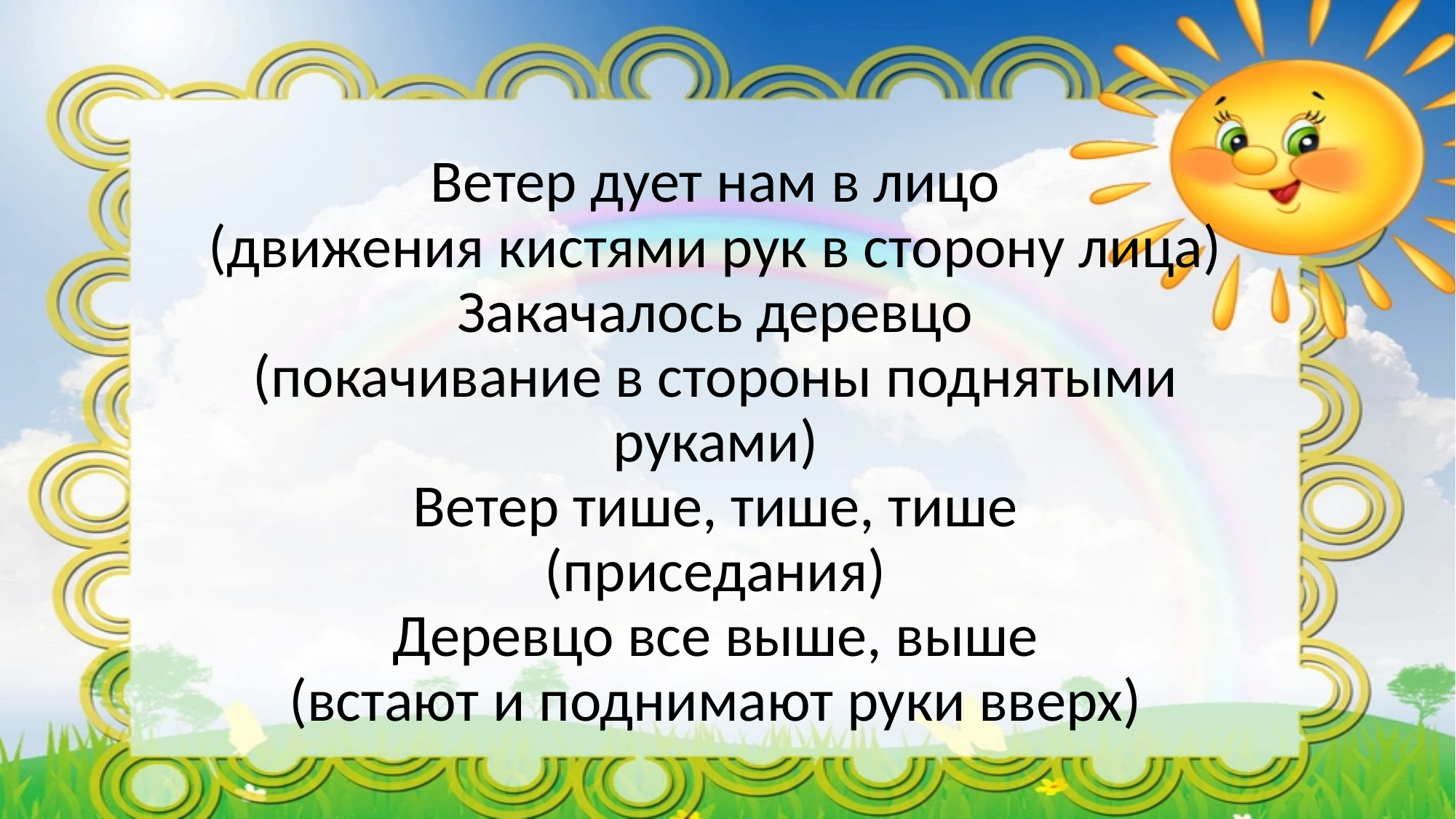

# Ветер дует нам в лицо (движения кистями рук в сторону лица) Закачалось деревцо (покачивание в стороны поднятыми руками) Ветер тише, тише, тише (приседания) Деревцо все выше, выше (встают и поднимают руки вверх)